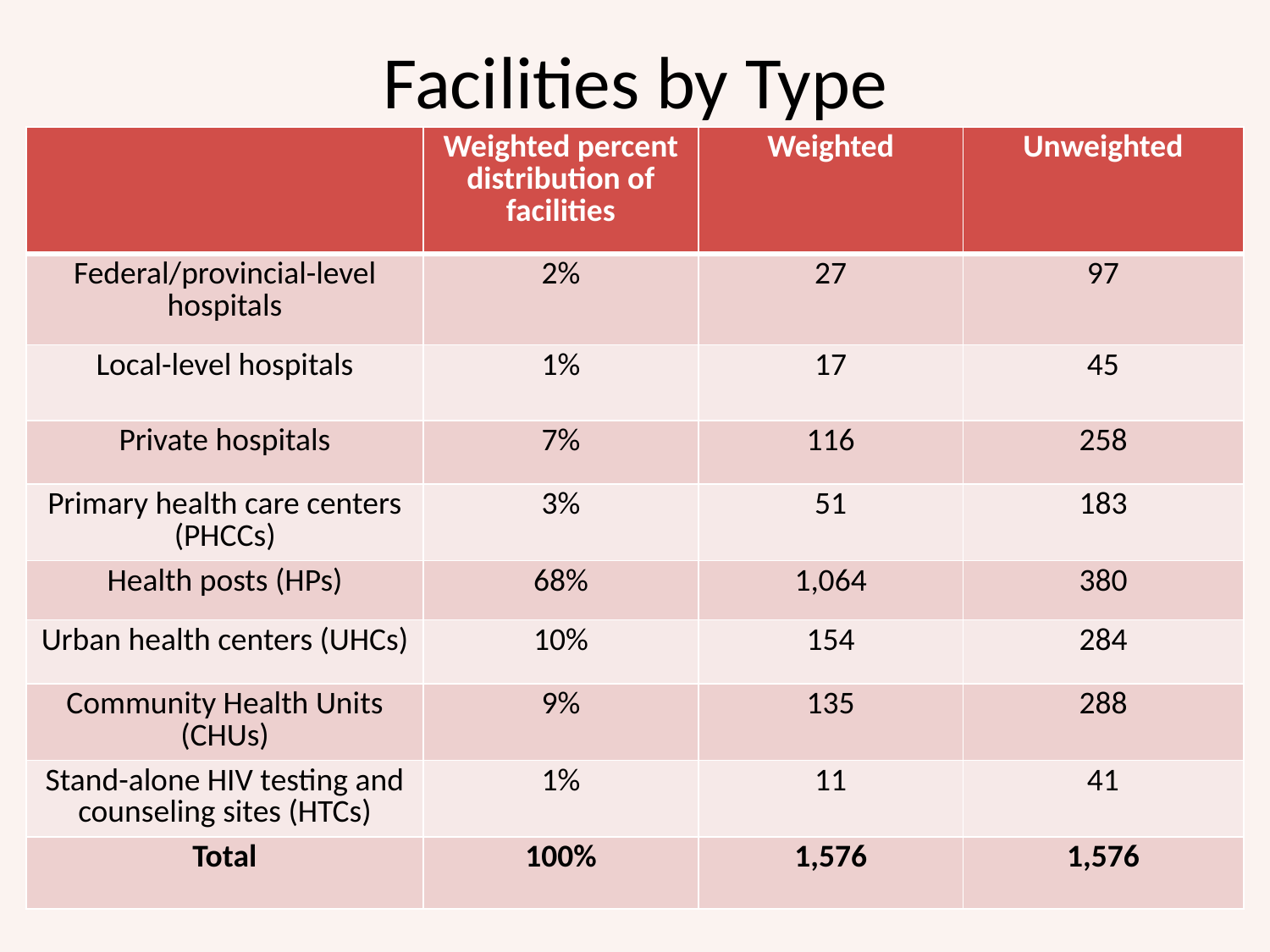

# Facilities by Type
|  | Weighted percent distribution of facilities | Weighted | Unweighted |
| --- | --- | --- | --- |
| Federal/provincial-level hospitals | 2% | 27 | 97 |
| Local-level hospitals | 1% | 17 | 45 |
| Private hospitals | 7% | 116 | 258 |
| Primary health care centers (PHCCs) | 3% | 51 | 183 |
| Health posts (HPs) | 68% | 1,064 | 380 |
| Urban health centers (UHCs) | 10% | 154 | 284 |
| Community Health Units (CHUs) | 9% | 135 | 288 |
| Stand-alone HIV testing and counseling sites (HTCs) | 1% | 11 | 41 |
| Total | 100% | 1,576 | 1,576 |